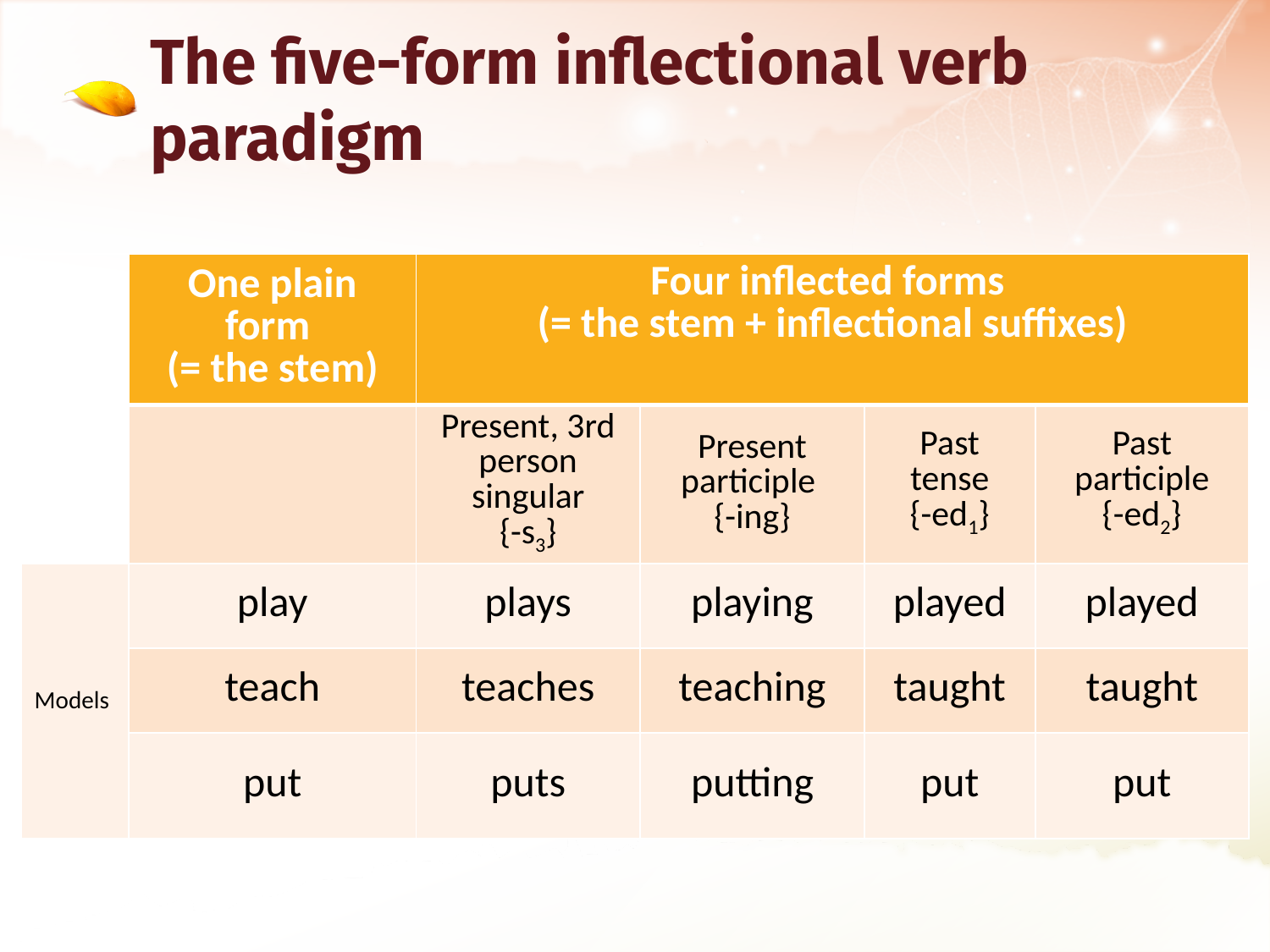

# The five-form inflectional verb paradigm
|  | One plain form (= the stem) | Four inflected forms (= the stem + inflectional suffixes) |  |  |  |
| --- | --- | --- | --- | --- | --- |
|  |  | Present, 3rd person singular {-s3} | Present participle {-ing} | Past tense {-ed1} | Past participle {-ed2} |
| Models | play | plays | playing | played | played |
|  | teach | teaches | teaching | taught | taught |
|  | put | puts | putting | put | put |